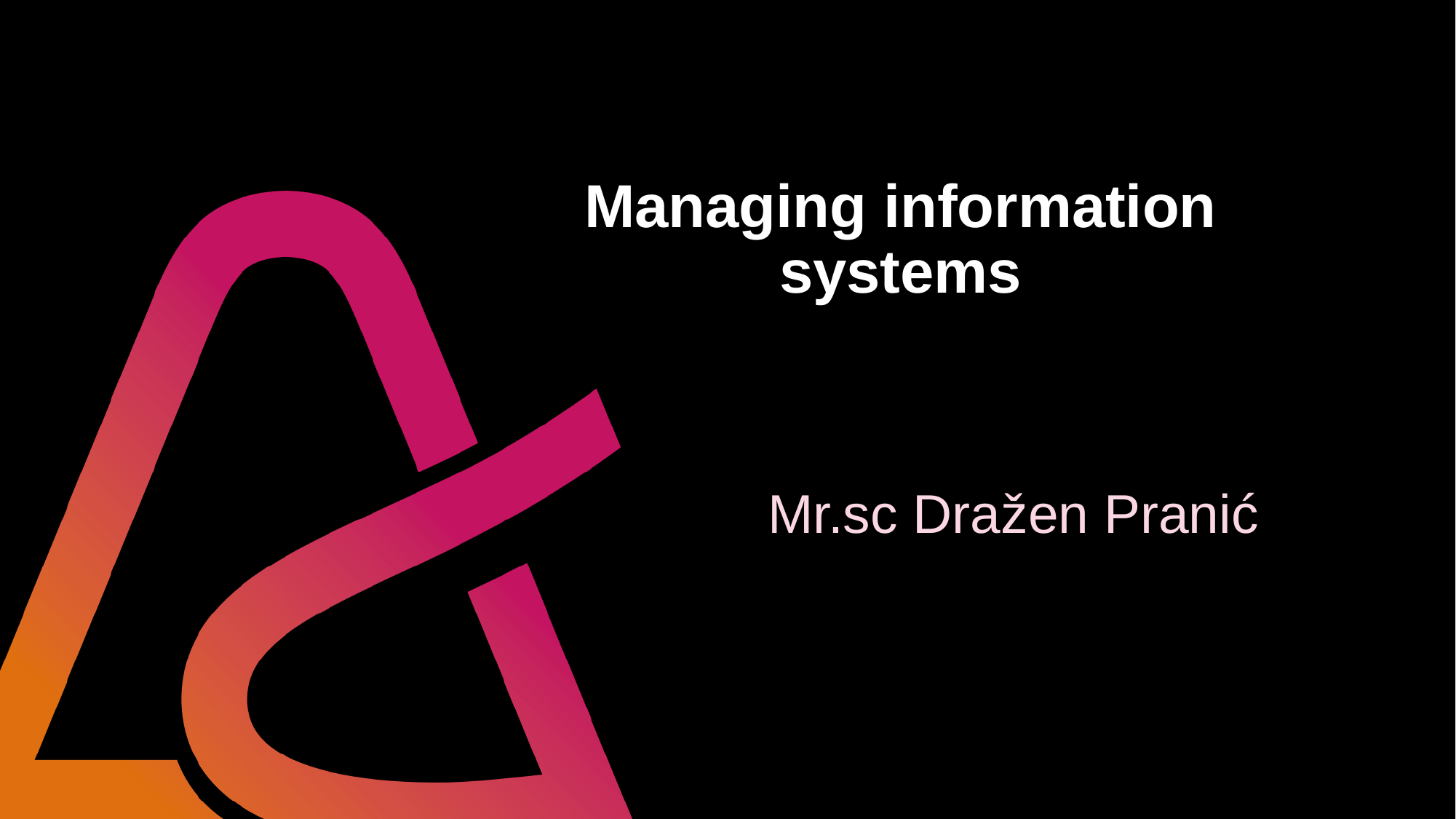

# Managing information systems
Mr.sc Dražen Pranić